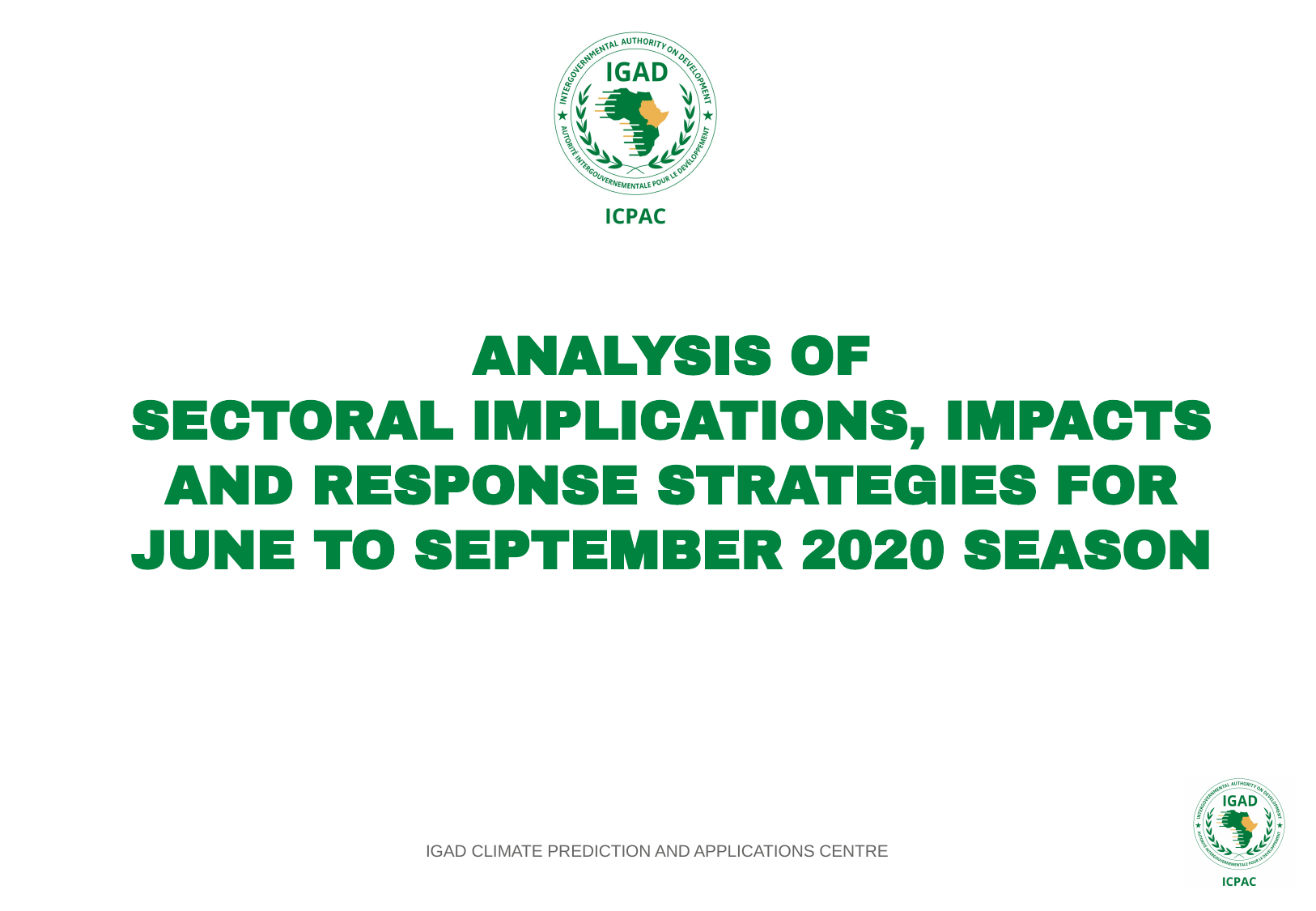

# Analysis OF sectoral IMPLICATIONS, impacts and RESPONSE strategies for June to September 2020 season
IGAD CLIMATE PREDICTION AND APPLICATIONS CENTRE